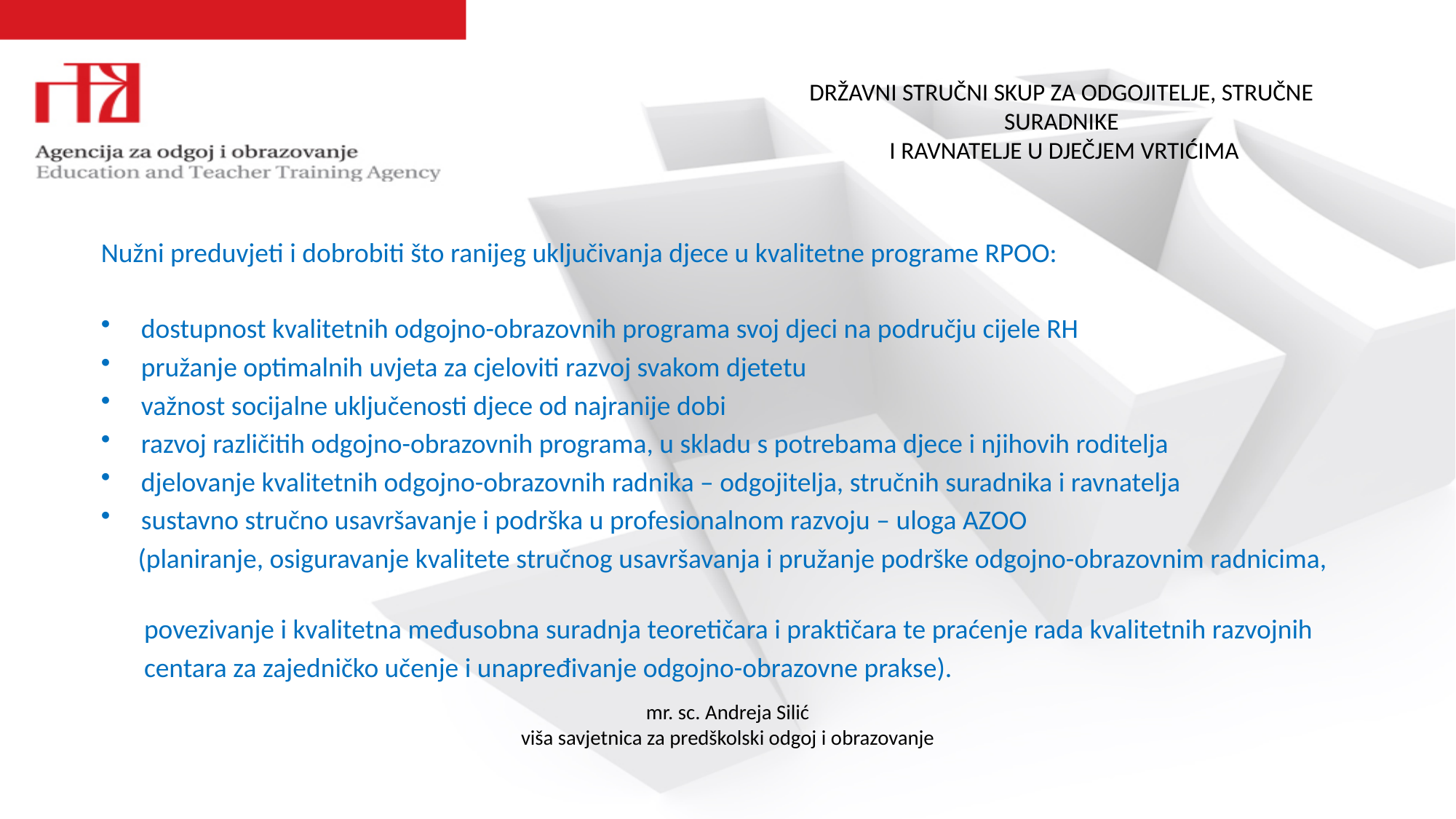

# DRŽAVNI STRUČNI SKUP ZA ODGOJITELJE, STRUČNE SURADNIKE I RAVNATELJE U DJEČJEM VRTIĆIMA

Nužni preduvjeti i dobrobiti što ranijeg uključivanja djece u kvalitetne programe RPOO:

dostupnost kvalitetnih odgojno-obrazovnih programa svoj djeci na području cijele RH
pružanje optimalnih uvjeta za cjeloviti razvoj svakom djetetu
važnost socijalne uključenosti djece od najranije dobi
razvoj različitih odgojno-obrazovnih programa, u skladu s potrebama djece i njihovih roditelja
djelovanje kvalitetnih odgojno-obrazovnih radnika – odgojitelja, stručnih suradnika i ravnatelja
sustavno stručno usavršavanje i podrška u profesionalnom razvoju – uloga AZOO
      (planiranje, osiguravanje kvalitete stručnog usavršavanja i pružanje podrške odgojno-obrazovnim radnicima,
       povezivanje i kvalitetna međusobna suradnja teoretičara i praktičara te praćenje rada kvalitetnih razvojnih
       centara za zajedničko učenje i unapređivanje odgojno-obrazovne prakse).
mr. sc. Andreja Silić
viša savjetnica za predškolski odgoj i obrazovanje